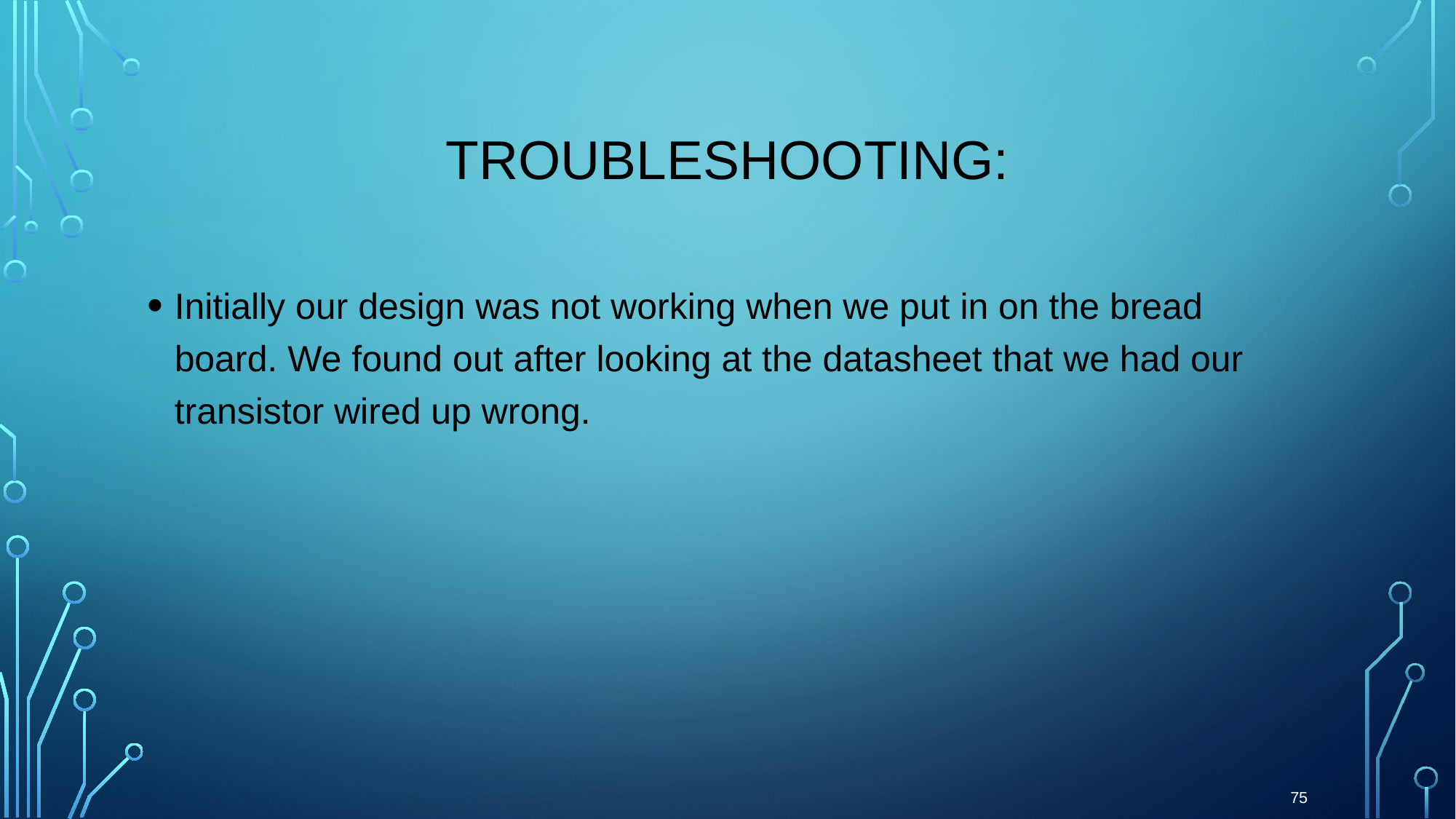

# Troubleshooting:
Initially our design was not working when we put in on the bread board. We found out after looking at the datasheet that we had our transistor wired up wrong.
75